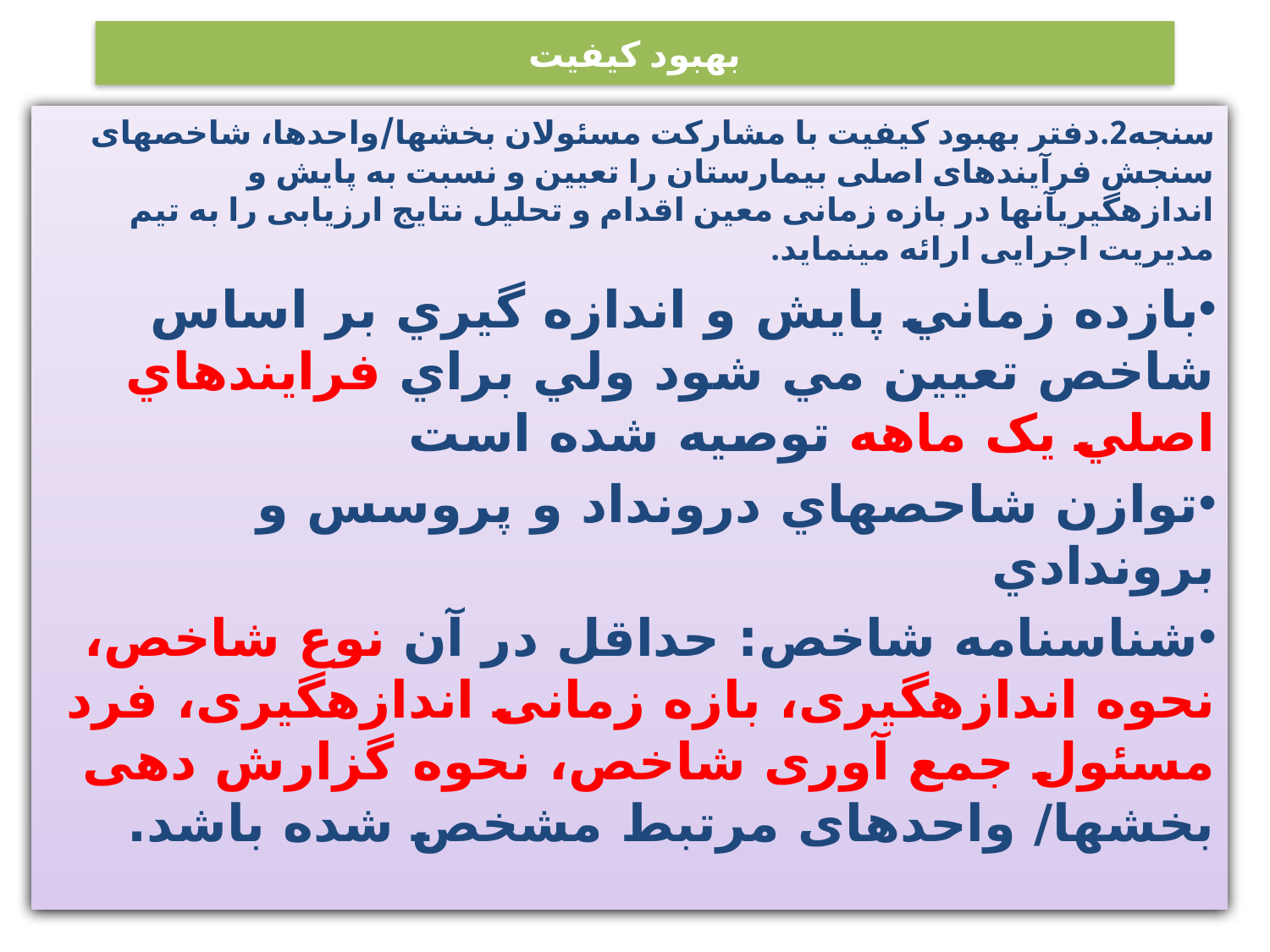

# بهبود کيفيت
سنجه2.دفتر بهبود کیفیت با مشارکت مسئولان بخش‏ها/واحدها، شاخص‏های سنجش فرآیندهای اصلی بیمارستان را تعیین و نسبت به پایش و اندازه‏گیریآن‏ها در بازه زمانی معین اقدام و تحلیل نتایج ارزیابی را به تیم مدیریت اجرایی ارائه می‏نماید.
بازده زماني پايش و اندازه گيري بر اساس شاخص تعيين مي شود ولي براي فرايندهاي اصلي يک ماهه توصيه شده است
توازن شاحصهاي درونداد و پروسس و بروندادي
شناسنامه شاخص: حداقل در آن نوع شاخص، نحوه اندازه‏گیری، بازه زمانی اندازه‏گیری، فرد مسئول جمع آوری شاخص، نحوه گزارش دهی بخش‏ها/ واحدهای مرتبط مشخص شده باشد.